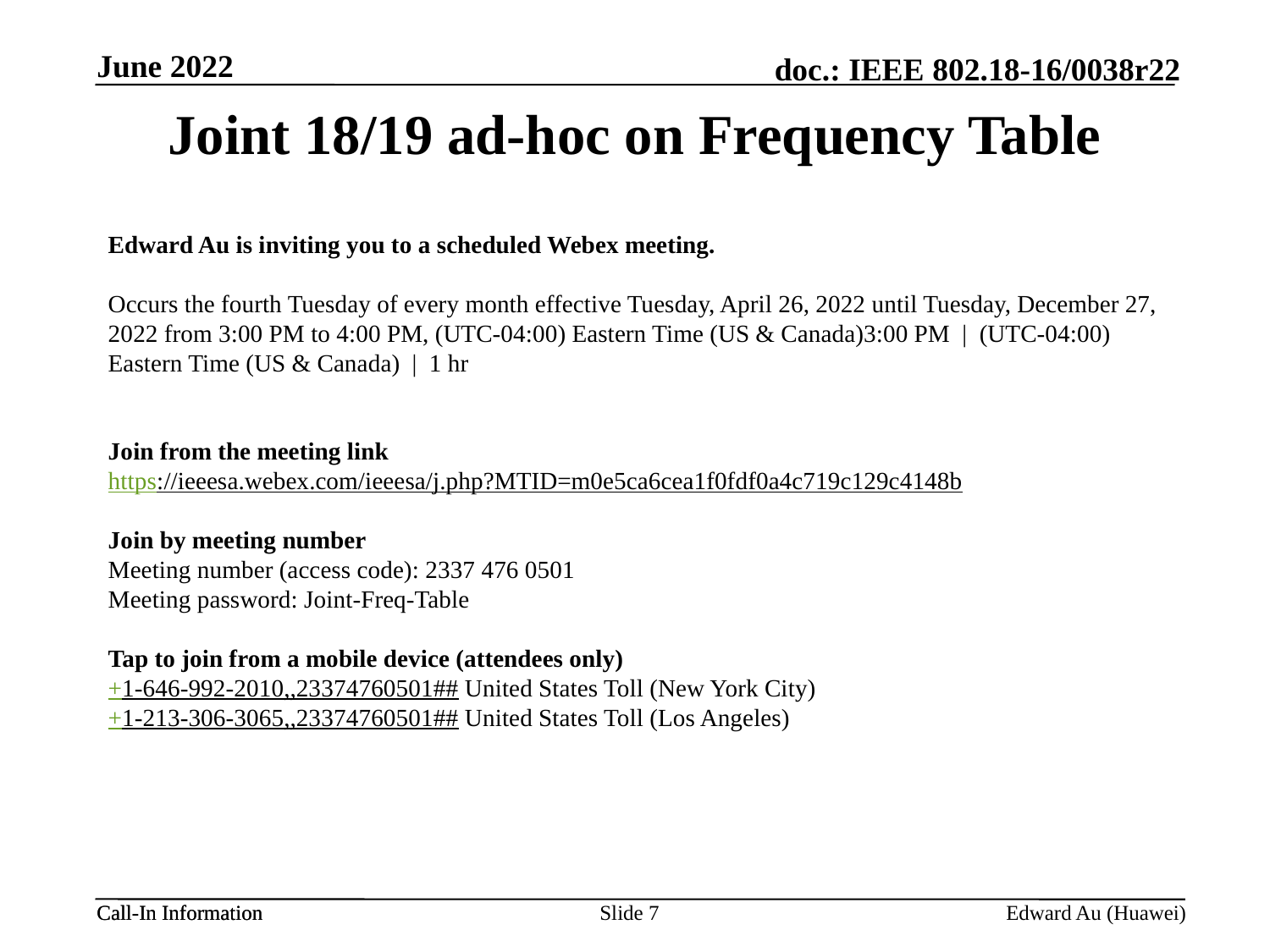

June 2022
# Joint 18/19 ad-hoc on Frequency Table
Edward Au is inviting you to a scheduled Webex meeting.

Occurs the fourth Tuesday of every month effective Tuesday, April 26, 2022 until Tuesday, December 27, 2022 from 3:00 PM to 4:00 PM, (UTC-04:00) Eastern Time (US & Canada)3:00 PM  |  (UTC-04:00) Eastern Time (US & Canada)  |  1 hr

Join from the meeting link
https://ieeesa.webex.com/ieeesa/j.php?MTID=m0e5ca6cea1f0fdf0a4c719c129c4148b

Join by meeting number
Meeting number (access code): 2337 476 0501
Meeting password: Joint-Freq-Table

Tap to join from a mobile device (attendees only)
+1-646-992-2010,,23374760501## United States Toll (New York City)
+1-213-306-3065,,23374760501## United States Toll (Los Angeles)

Slide 7
Edward Au (Huawei)